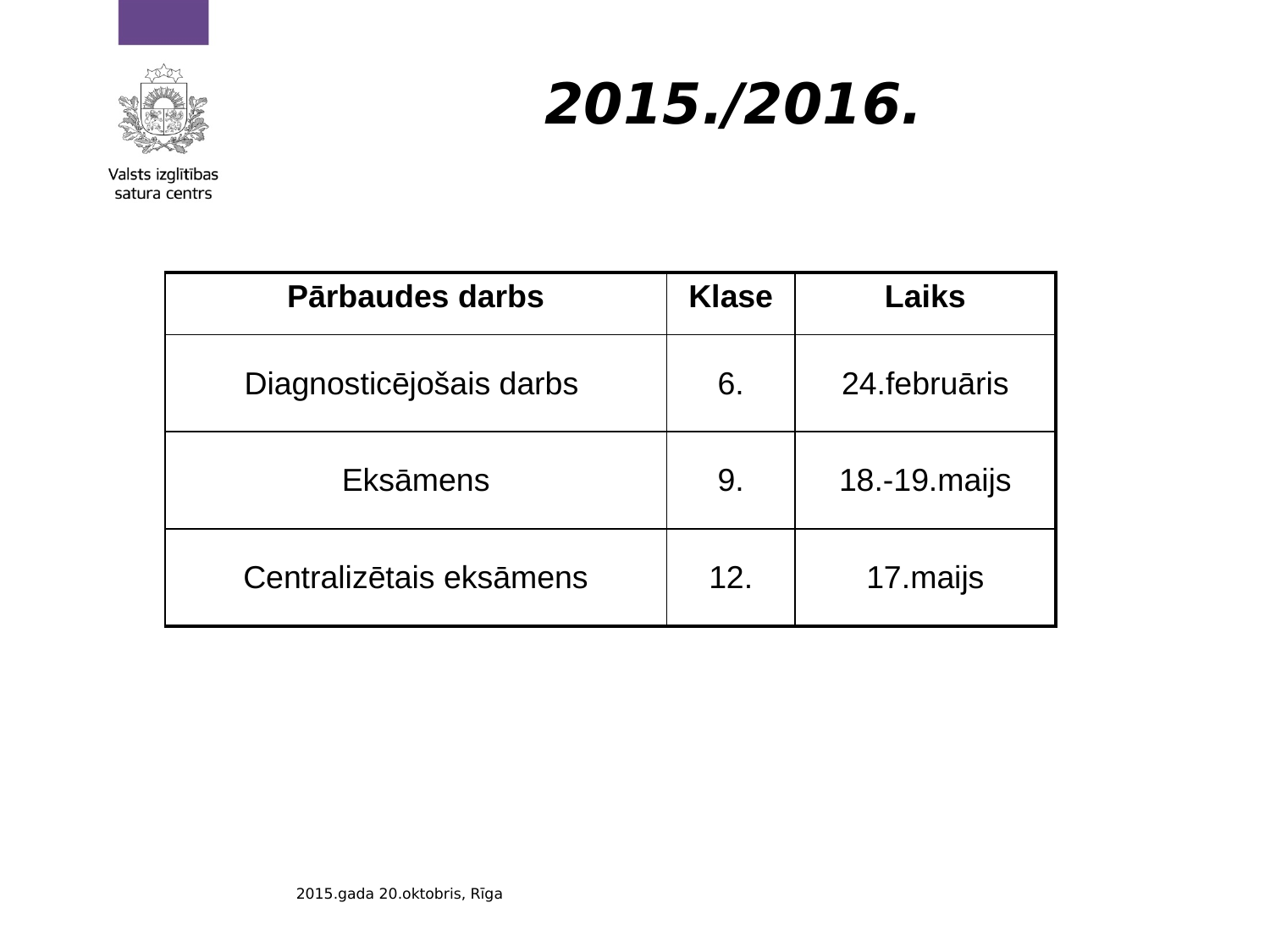

2015./2016.
| Pārbaudes darbs | Klase | Laiks |
| --- | --- | --- |
| Diagnosticējošais darbs | 6. | 24.februāris |
| Eksāmens | 9. | 18.-19.maijs |
| Centralizētais eksāmens | 12. | 17.maijs |
2015.gada 20.oktobris, Rīga